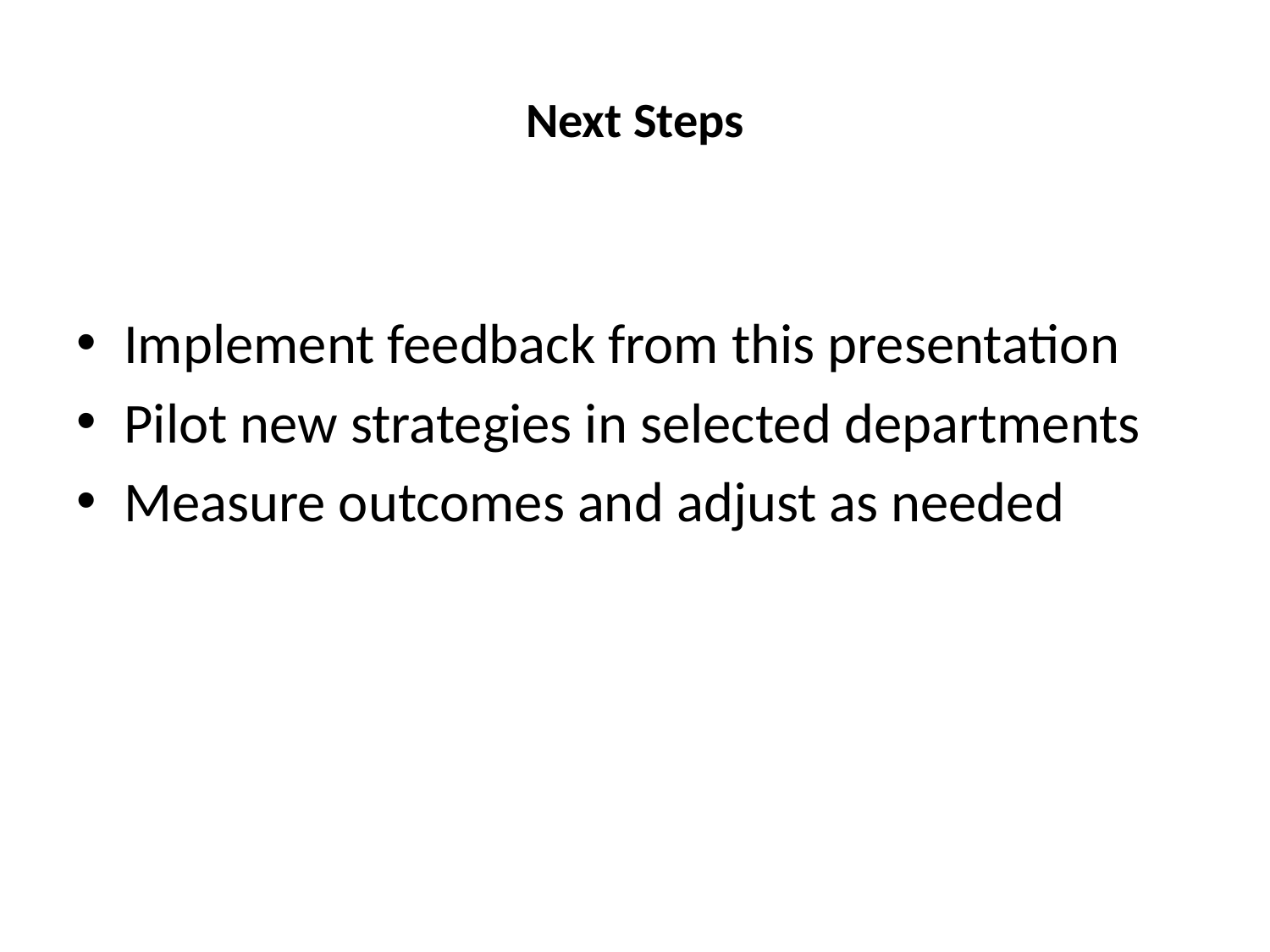

# Next Steps

Implement feedback from this presentation
Pilot new strategies in selected departments
Measure outcomes and adjust as needed